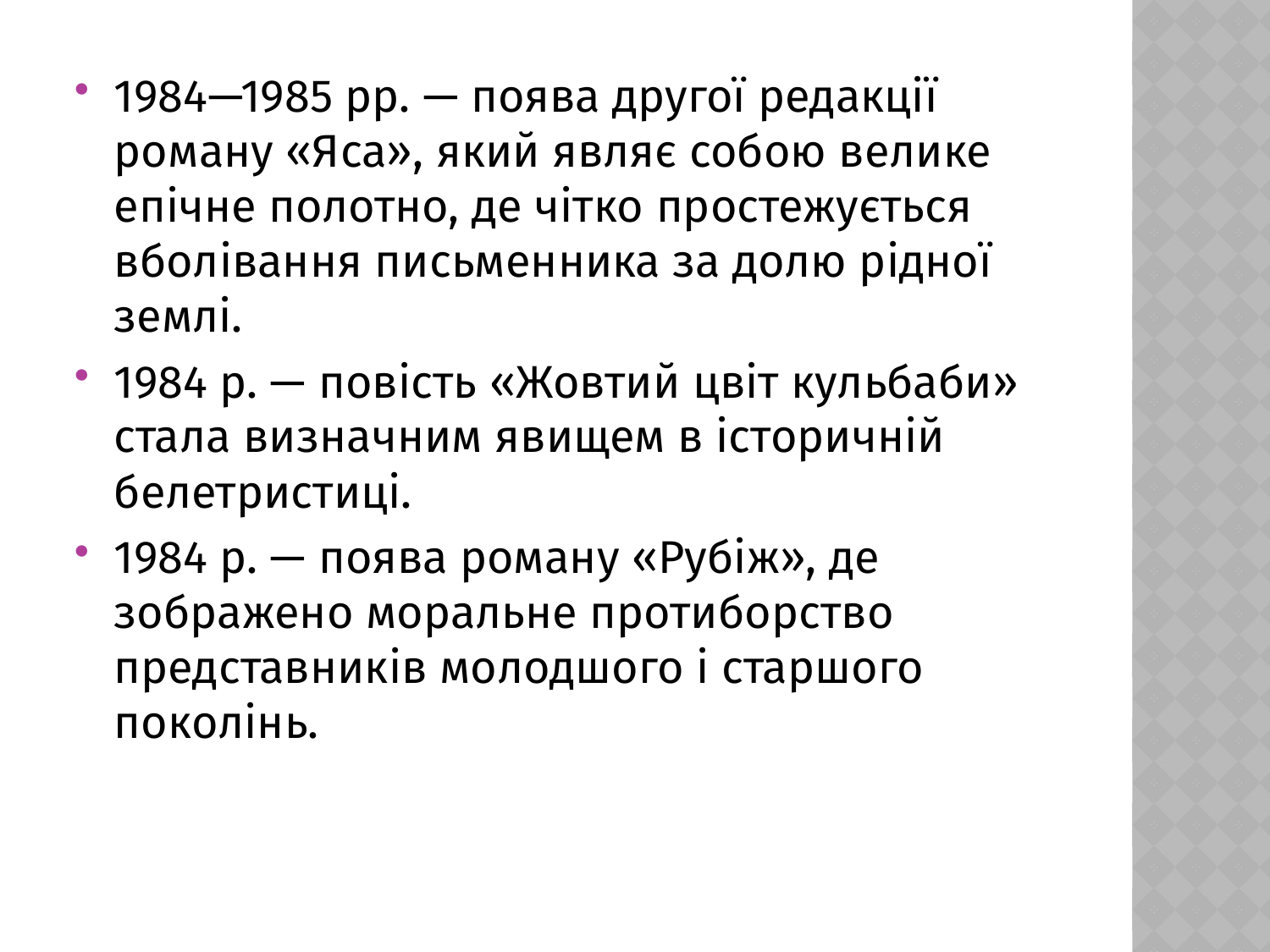

#
1984—1985 рр. — поява другої редакції роману «Яса», який являє собою велике епічне полотно, де чітко простежується вболівання письменника за долю рідної землі.
1984 р. — повість «Жовтий цвіт кульбаби» стала визначним явищем в історичній белетристиці.
1984 р. — поява роману «Рубіж», де зображено моральне протиборство представників молодшого і старшого поколінь.